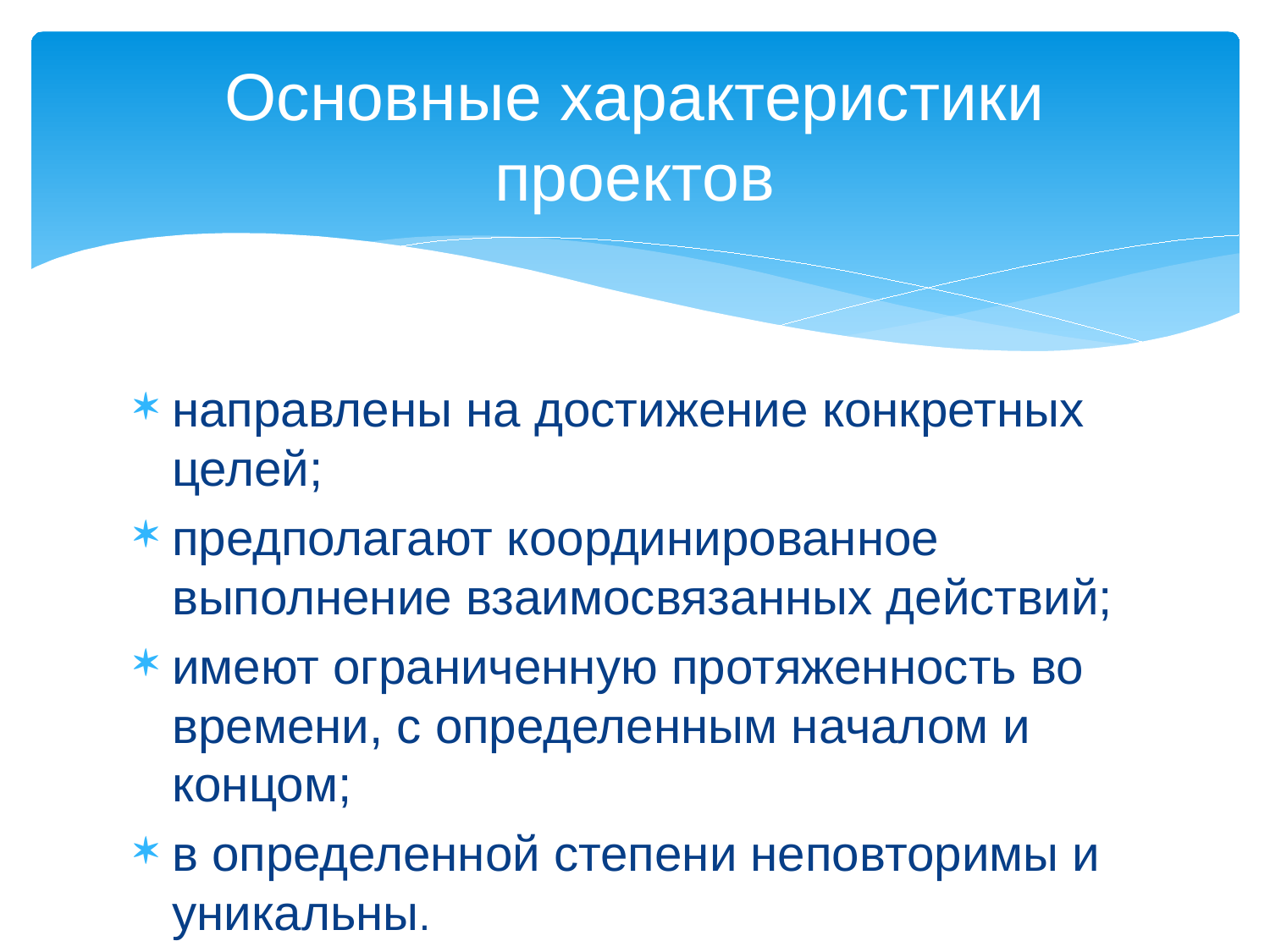

# Основные характеристики проектов
направлены на достижение конкретных целей;
предполагают координированное выполнение взаимосвязанных действий;
имеют ограниченную протяженность во времени, с определенным началом и концом;
в определенной степени неповторимы и уникальны.